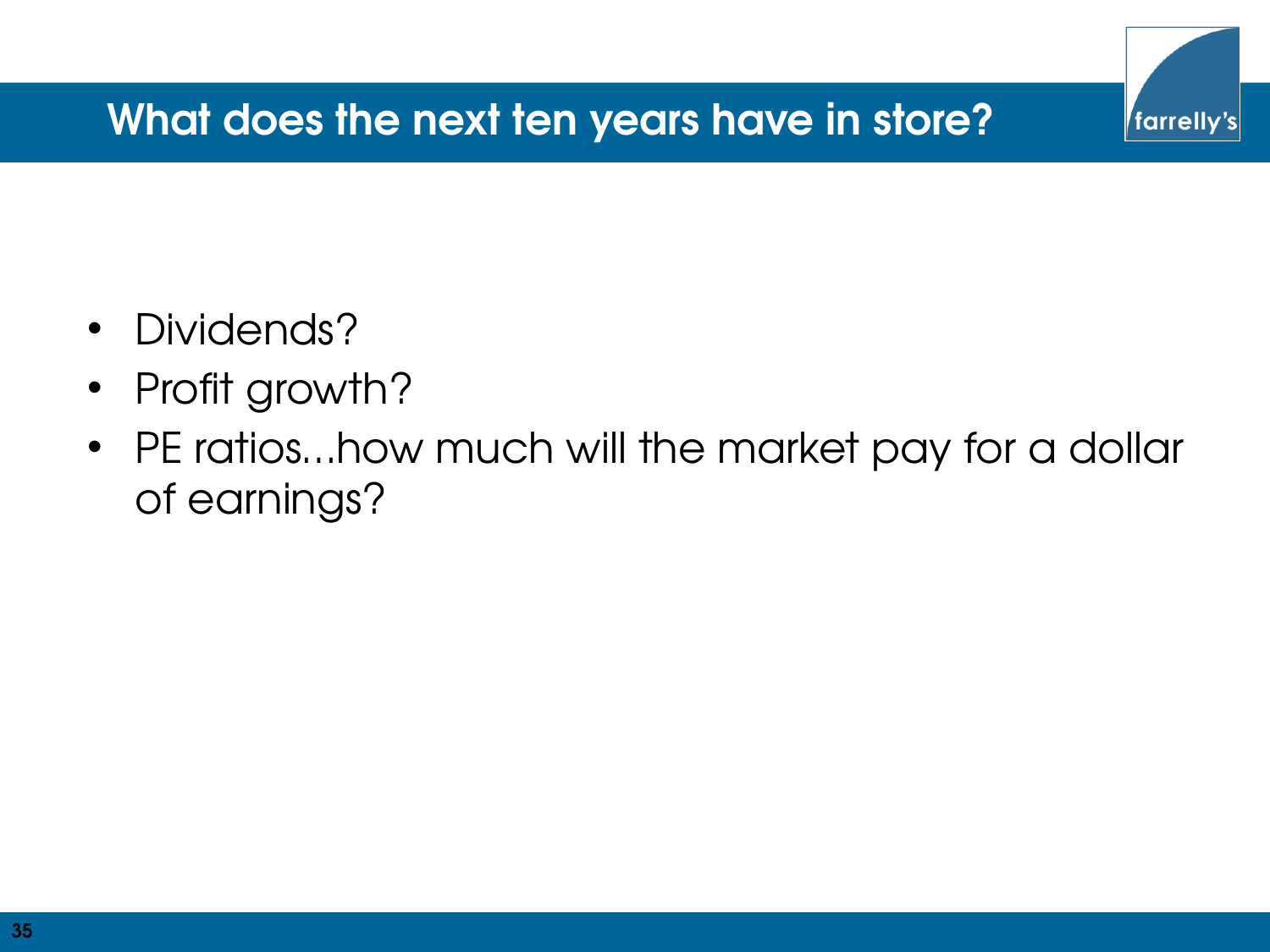

What does the next ten years have in store?
Dividends?
Profit growth?
PE ratios…how much will the market pay for a dollar of earnings?
35